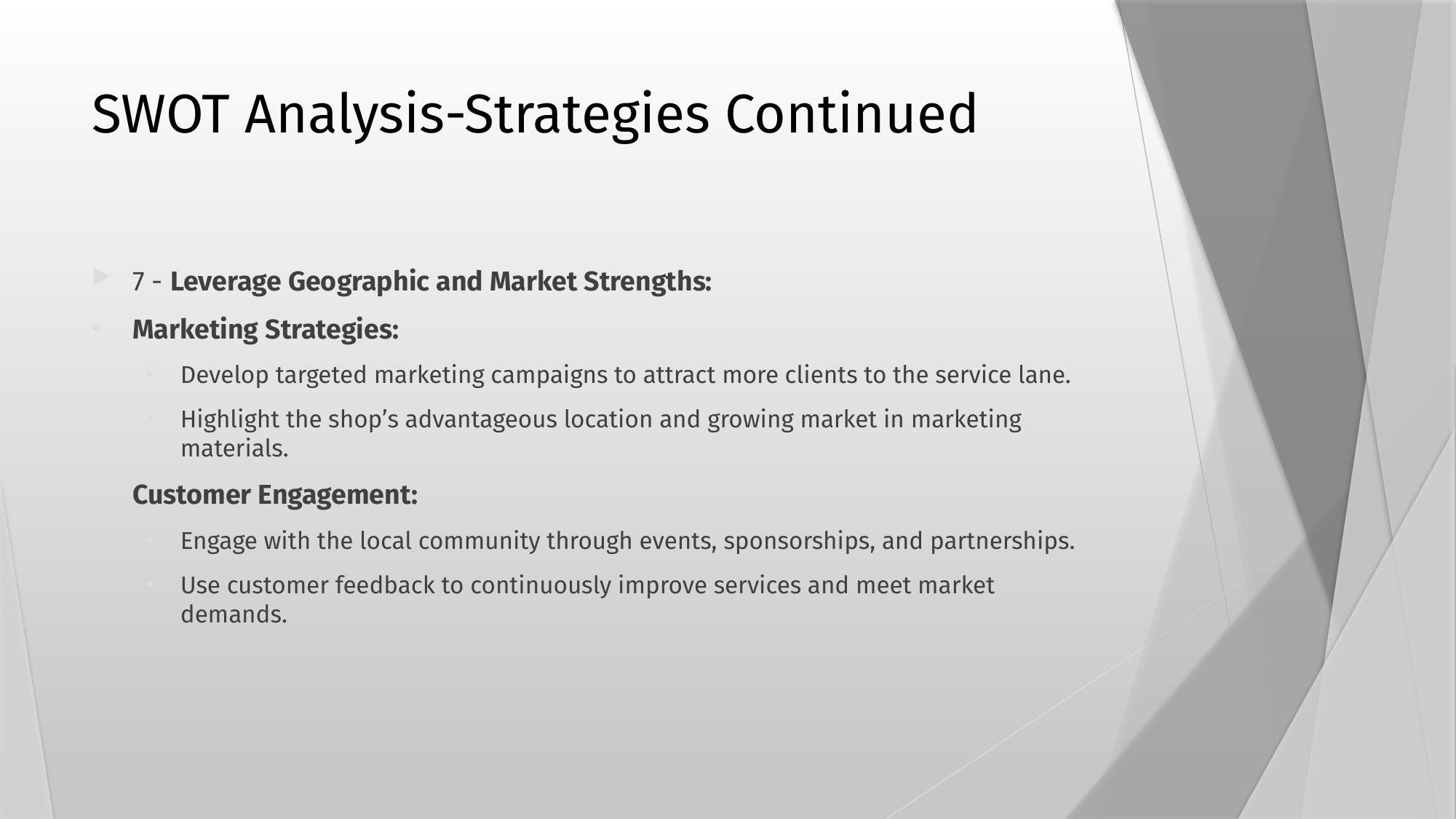

# SWOT Analysis-Strategies Continued
7 - Leverage Geographic and Market Strengths:
Marketing Strategies:
Develop targeted marketing campaigns to attract more clients to the service lane.
Highlight the shop’s advantageous location and growing market in marketing materials.
Customer Engagement:
Engage with the local community through events, sponsorships, and partnerships.
Use customer feedback to continuously improve services and meet market demands.